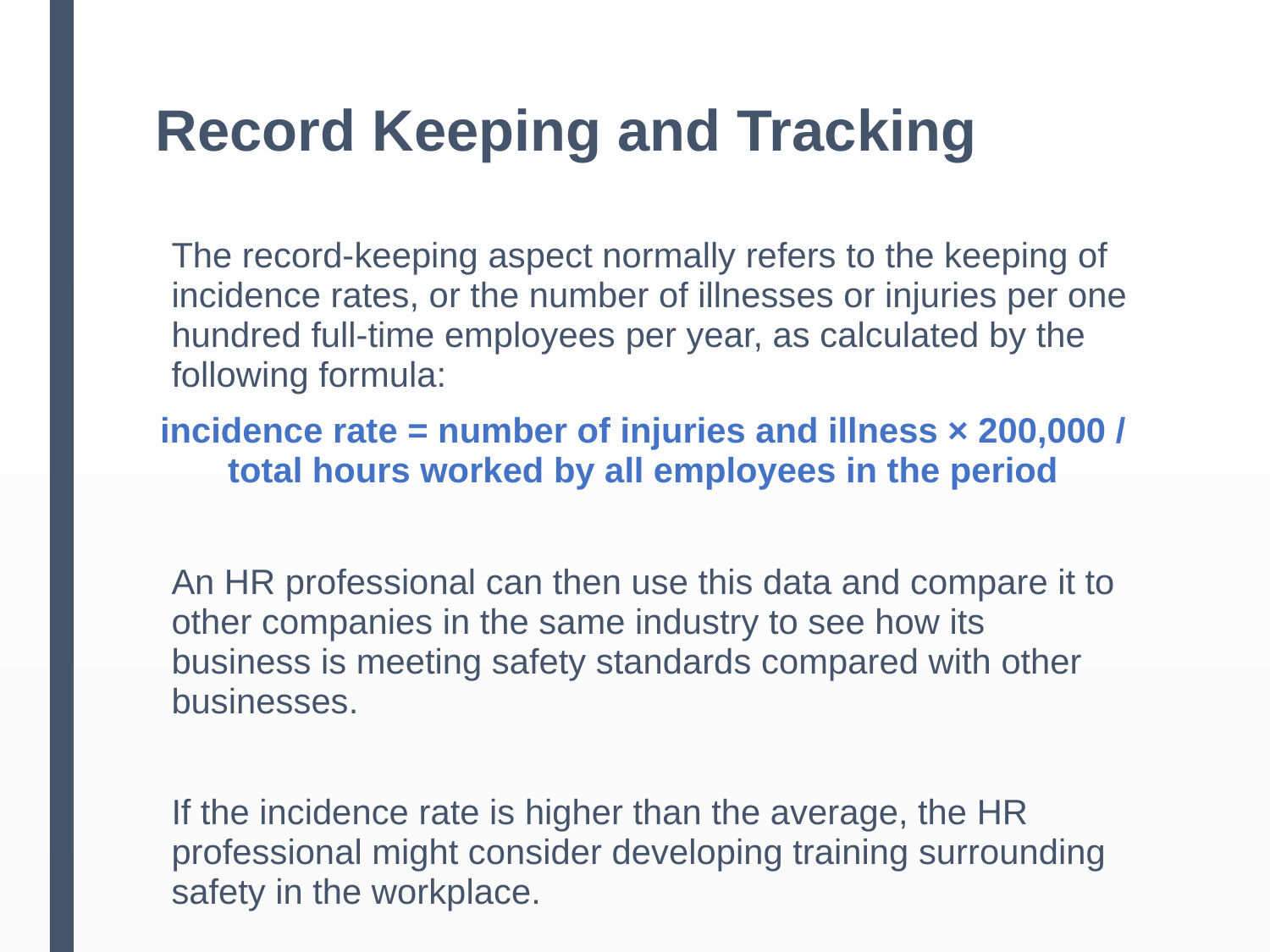

# Record Keeping and Tracking
The record-keeping aspect normally refers to the keeping of incidence rates, or the number of illnesses or injuries per one hundred full-time employees per year, as calculated by the following formula:
incidence rate = number of injuries and illness × 200,000 / total hours worked by all employees in the period

An HR professional can then use this data and compare it to other companies in the same industry to see how its business is meeting safety standards compared with other businesses.

If the incidence rate is higher than the average, the HR professional might consider developing training surrounding safety in the workplace.